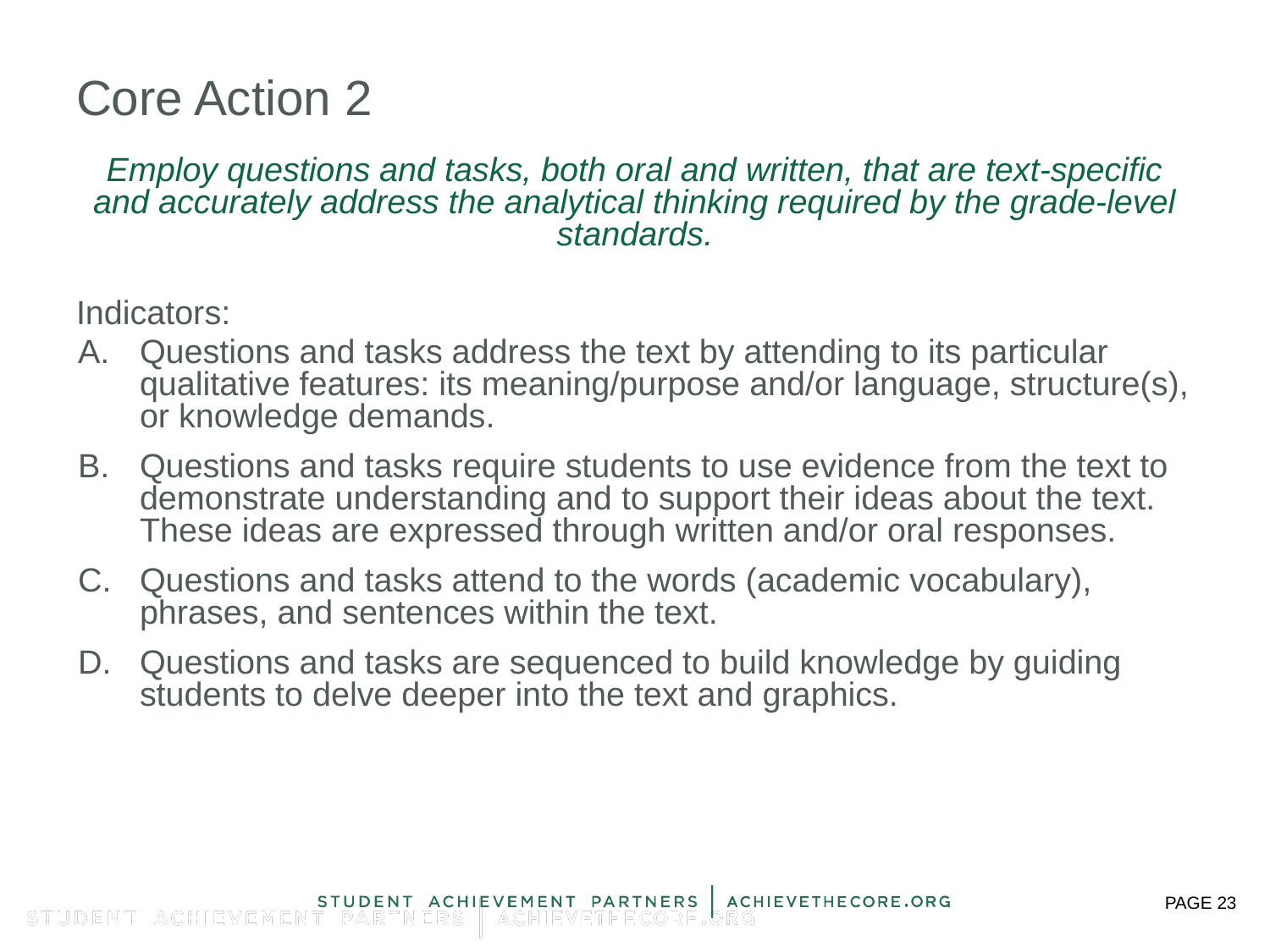

# Core Action 2
Employ questions and tasks, both oral and written, that are text-specific and accurately address the analytical thinking required by the grade-level standards.

Indicators:
Questions and tasks address the text by attending to its particular qualitative features: its meaning/purpose and/or language, structure(s), or knowledge demands.
Questions and tasks require students to use evidence from the text to demonstrate understanding and to support their ideas about the text. These ideas are expressed through written and/or oral responses.
Questions and tasks attend to the words (academic vocabulary), phrases, and sentences within the text.
Questions and tasks are sequenced to build knowledge by guiding students to delve deeper into the text and graphics.